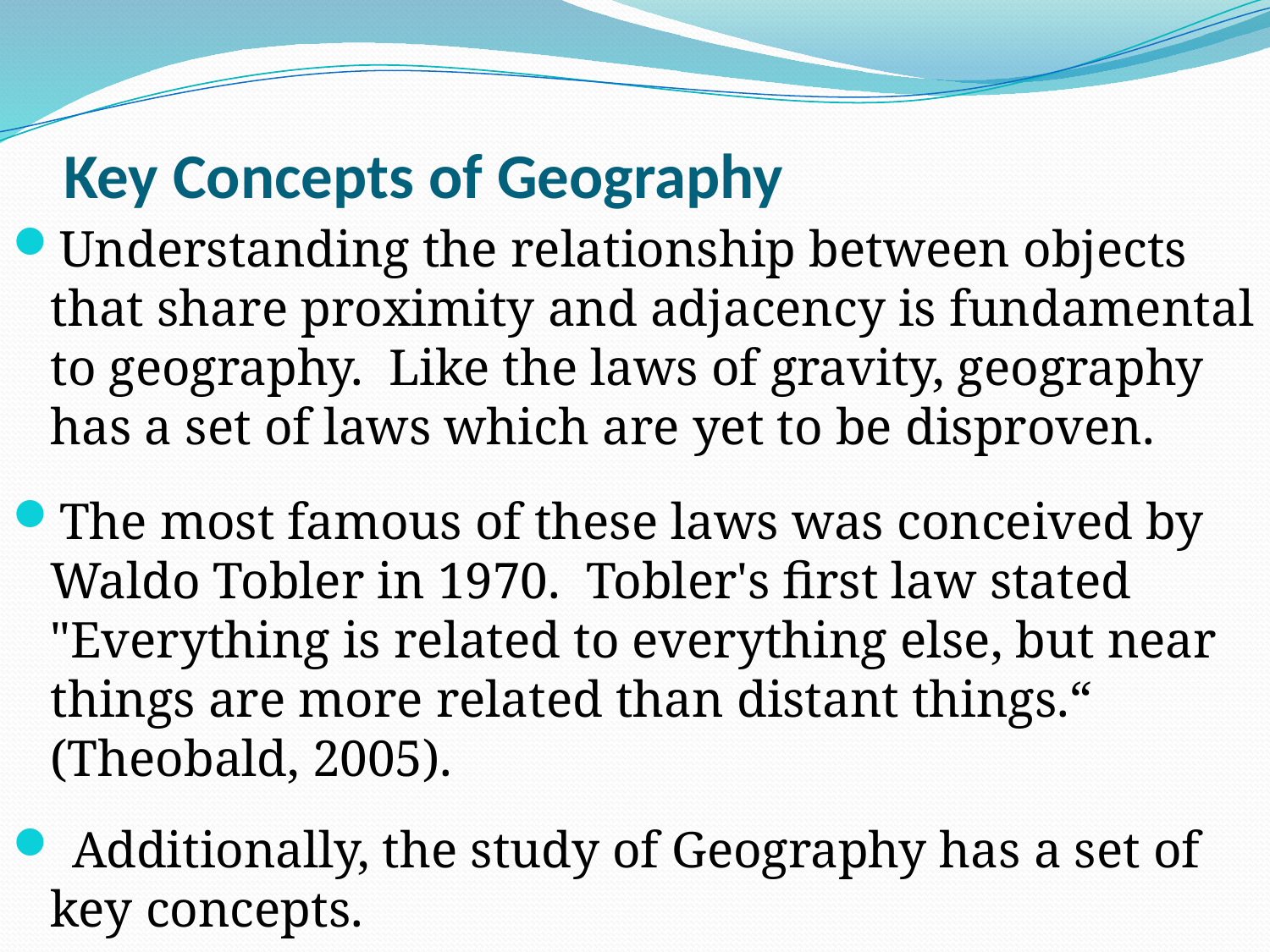

# Key Concepts of Geography
Understanding the relationship between objects that share proximity and adjacency is fundamental to geography.  Like the laws of gravity, geography has a set of laws which are yet to be disproven.

The most famous of these laws was conceived by Waldo Tobler in 1970.  Tobler's first law stated "Everything is related to everything else, but near things are more related than distant things.“ (Theobald, 2005).

 Additionally, the study of Geography has a set of key concepts.